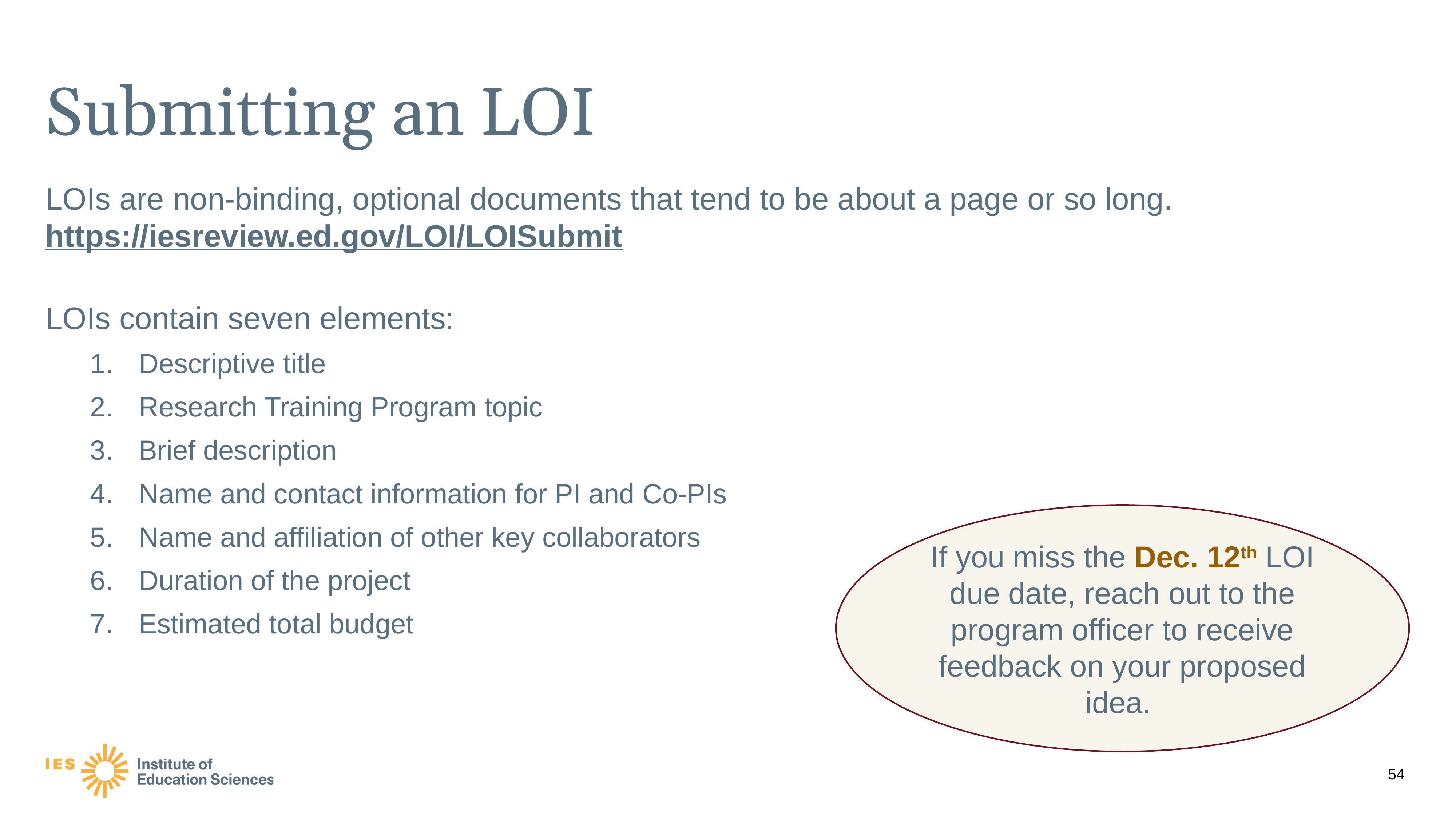

# Submitting an LOI
LOIs are non-binding, optional documents that tend to be about a page or so long. https://iesreview.ed.gov/LOI/LOISubmit

LOIs contain seven elements:
Descriptive title
Research Training Program topic
Brief description
Name and contact information for PI and Co-PIs
Name and affiliation of other key collaborators
Duration of the project
Estimated total budget

If you miss the Dec. 12th LOI due date, reach out to the program officer to receive feedback on your proposed idea.
54